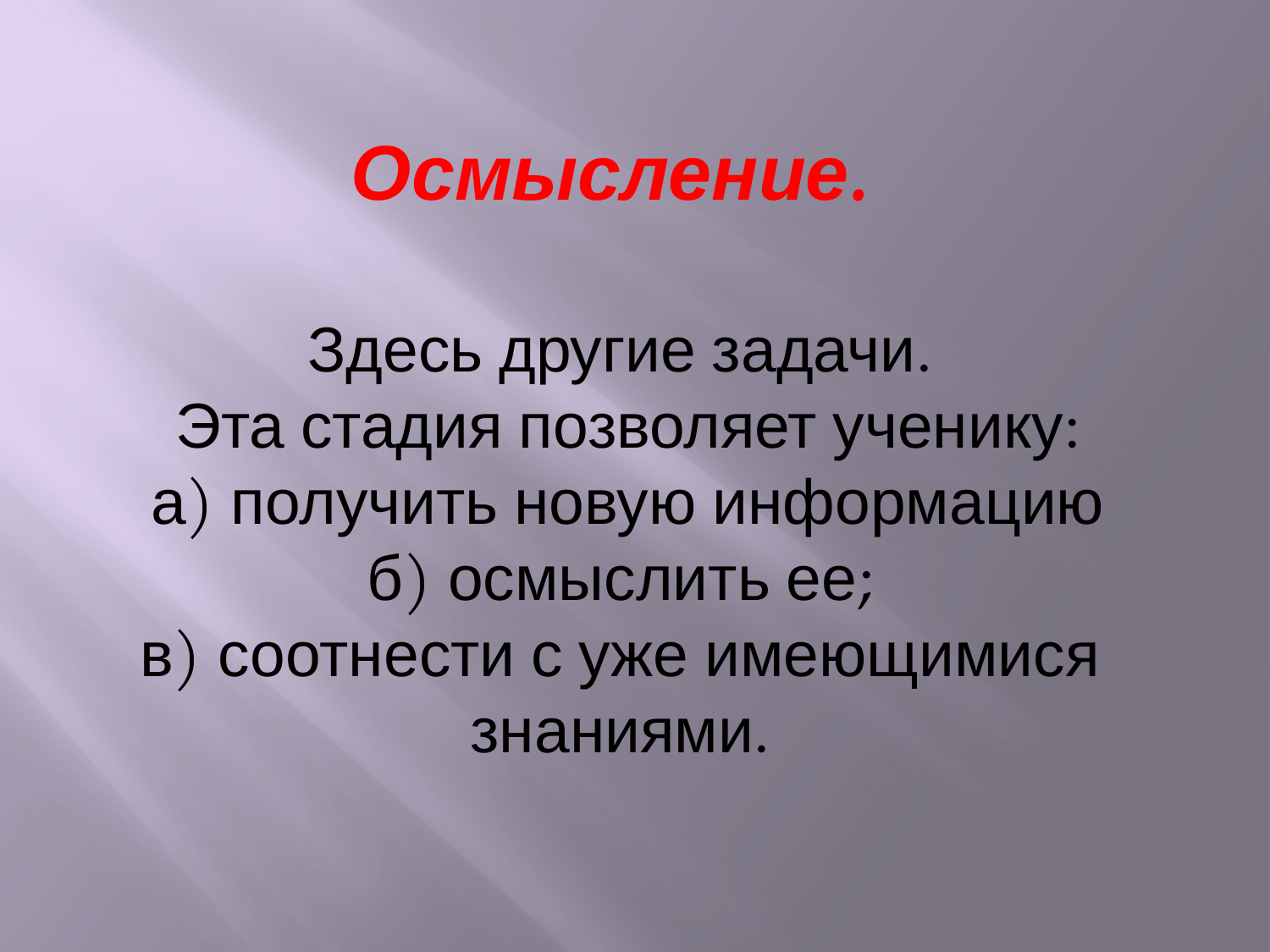

Осмысление.

Здесь другие задачи.
 Эта стадия позволяет ученику:
 а) получить новую информацию
 б) осмыслить ее;
в) соотнести с уже имеющимися знаниями.